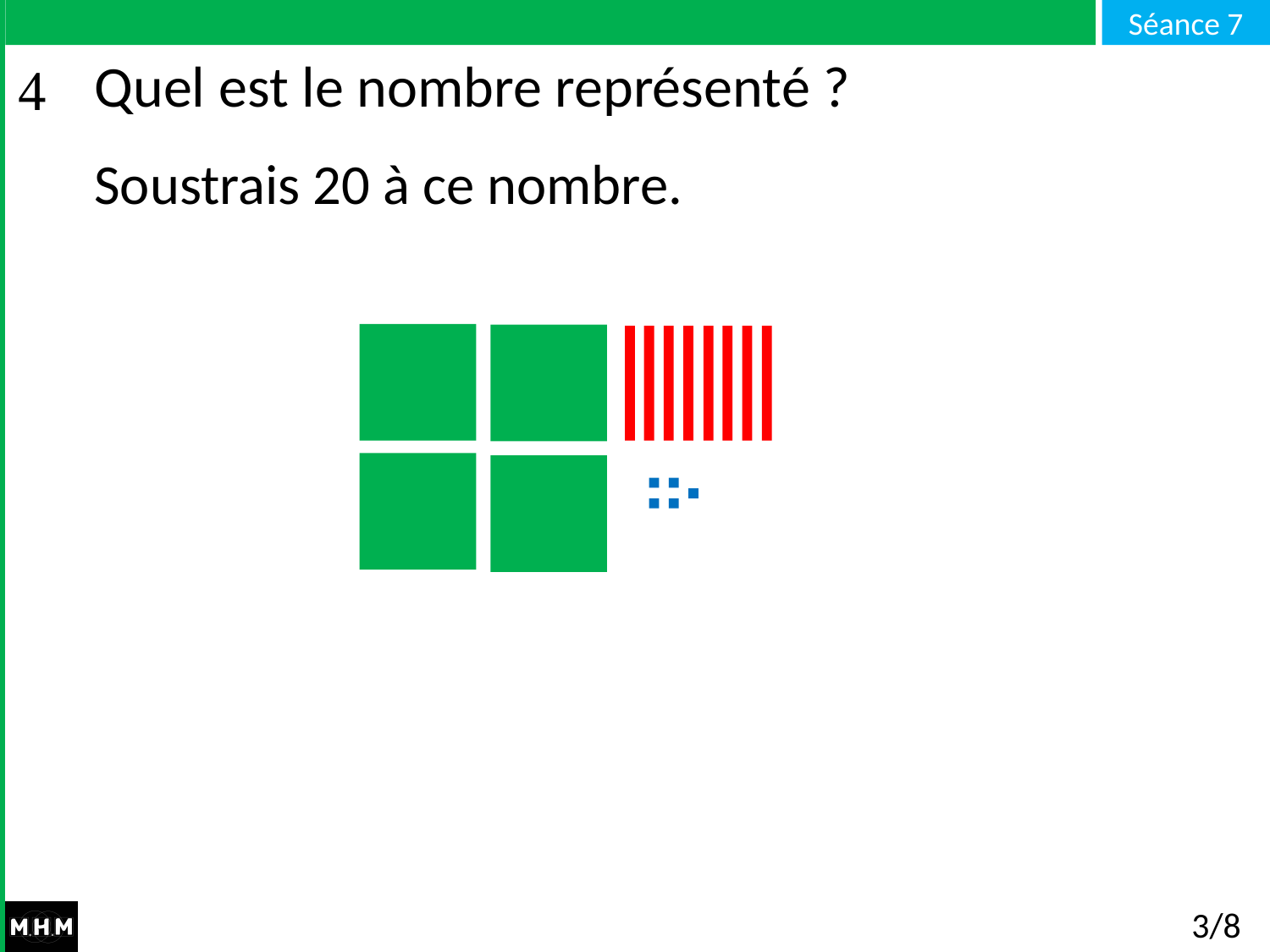

# Quel est le nombre représenté ?
Soustrais 20 à ce nombre.

3/8